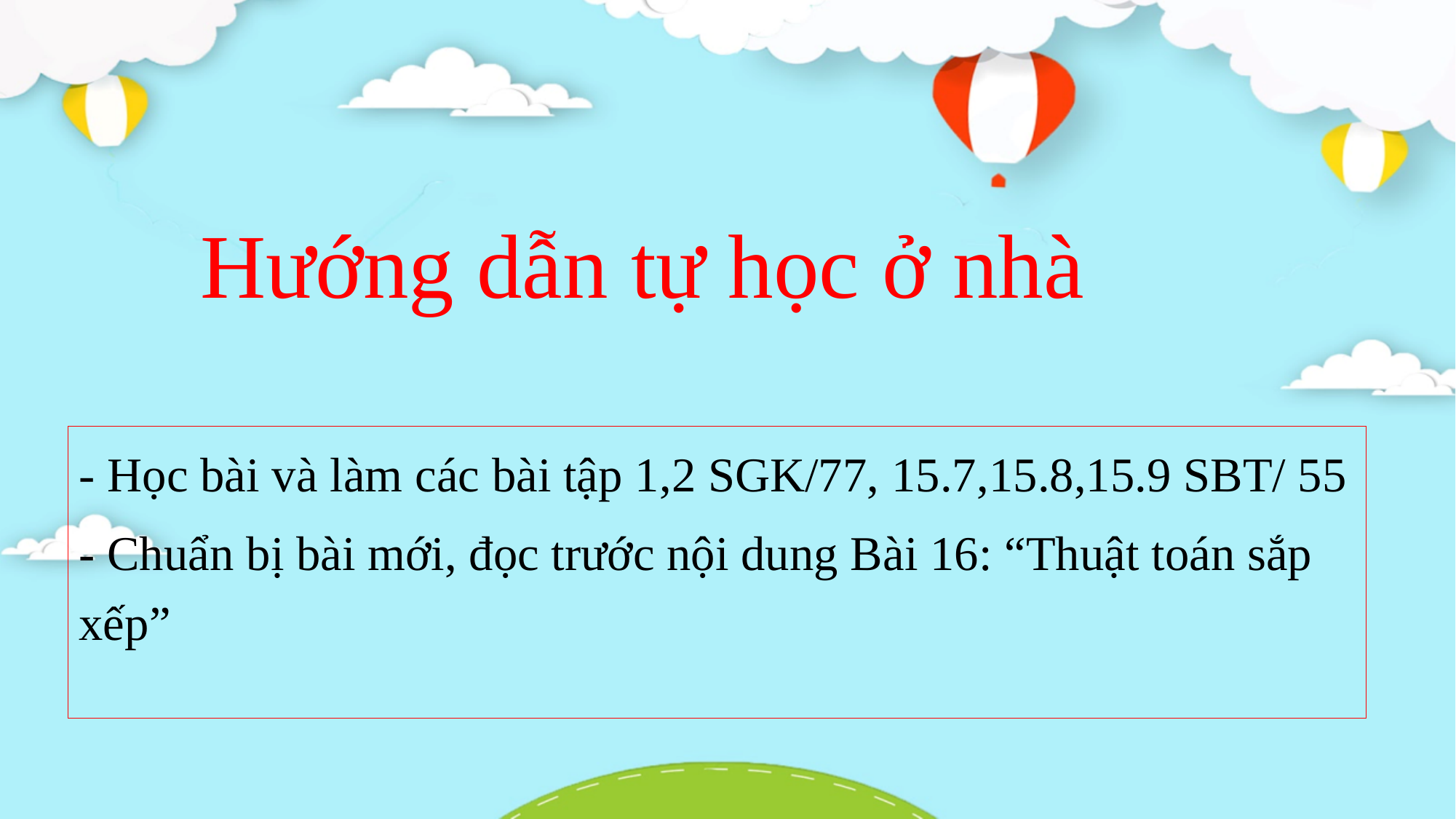

# Hướng dẫn tự học ở nhà
- Học bài và làm các bài tập 1,2 SGK/77, 15.7,15.8,15.9 SBT/ 55
- Chuẩn bị bài mới, đọc trước nội dung Bài 16: “Thuật toán sắp xếp”